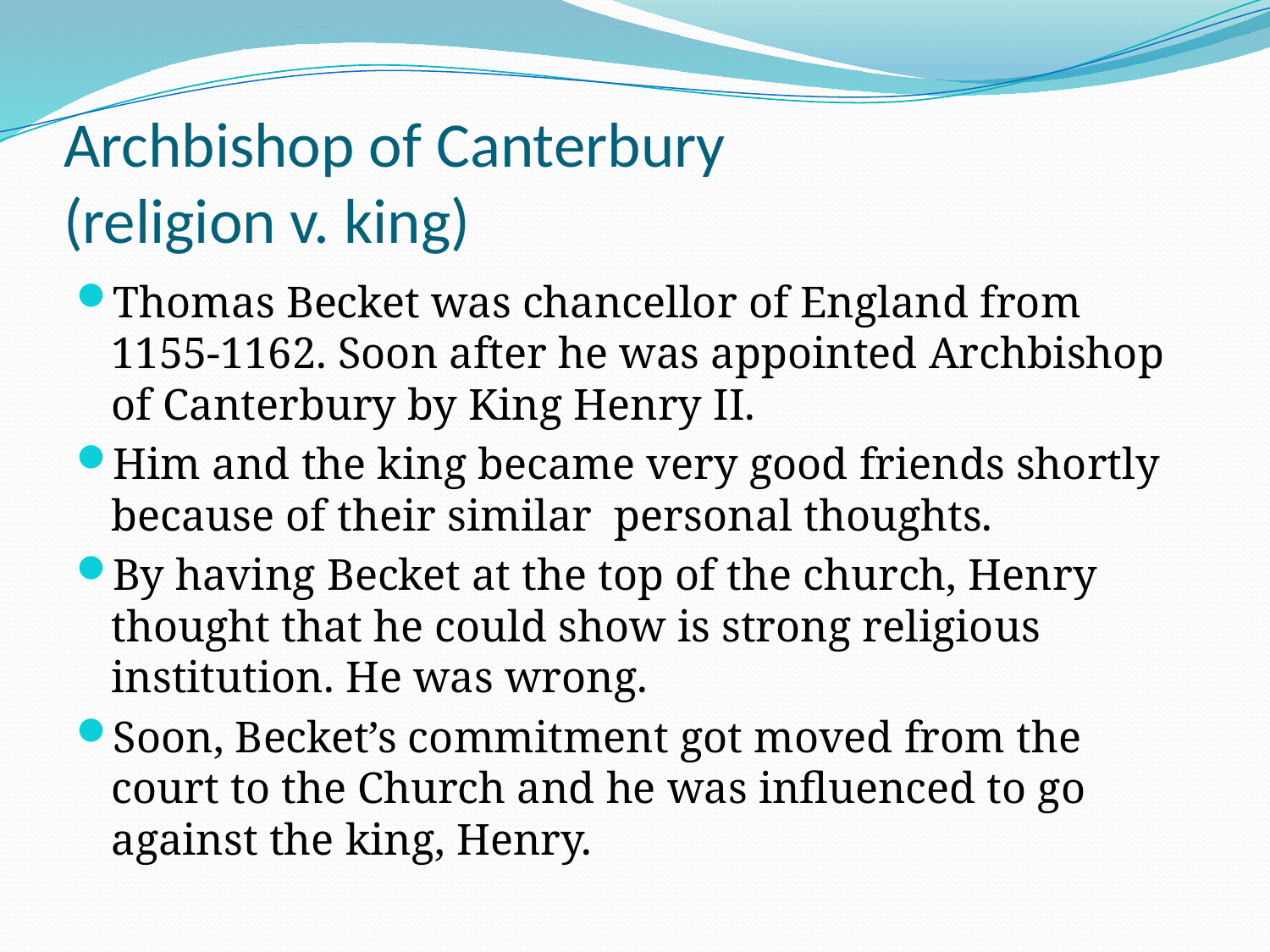

# Archbishop of Canterbury (religion v. king)
Thomas Becket was chancellor of England from 1155-1162. Soon after he was appointed Archbishop of Canterbury by King Henry II.
Him and the king became very good friends shortly because of their similar  personal thoughts.
By having Becket at the top of the church, Henry thought that he could show is strong religious institution. He was wrong.
Soon, Becket’s commitment got moved from the court to the Church and he was influenced to go against the king, Henry.